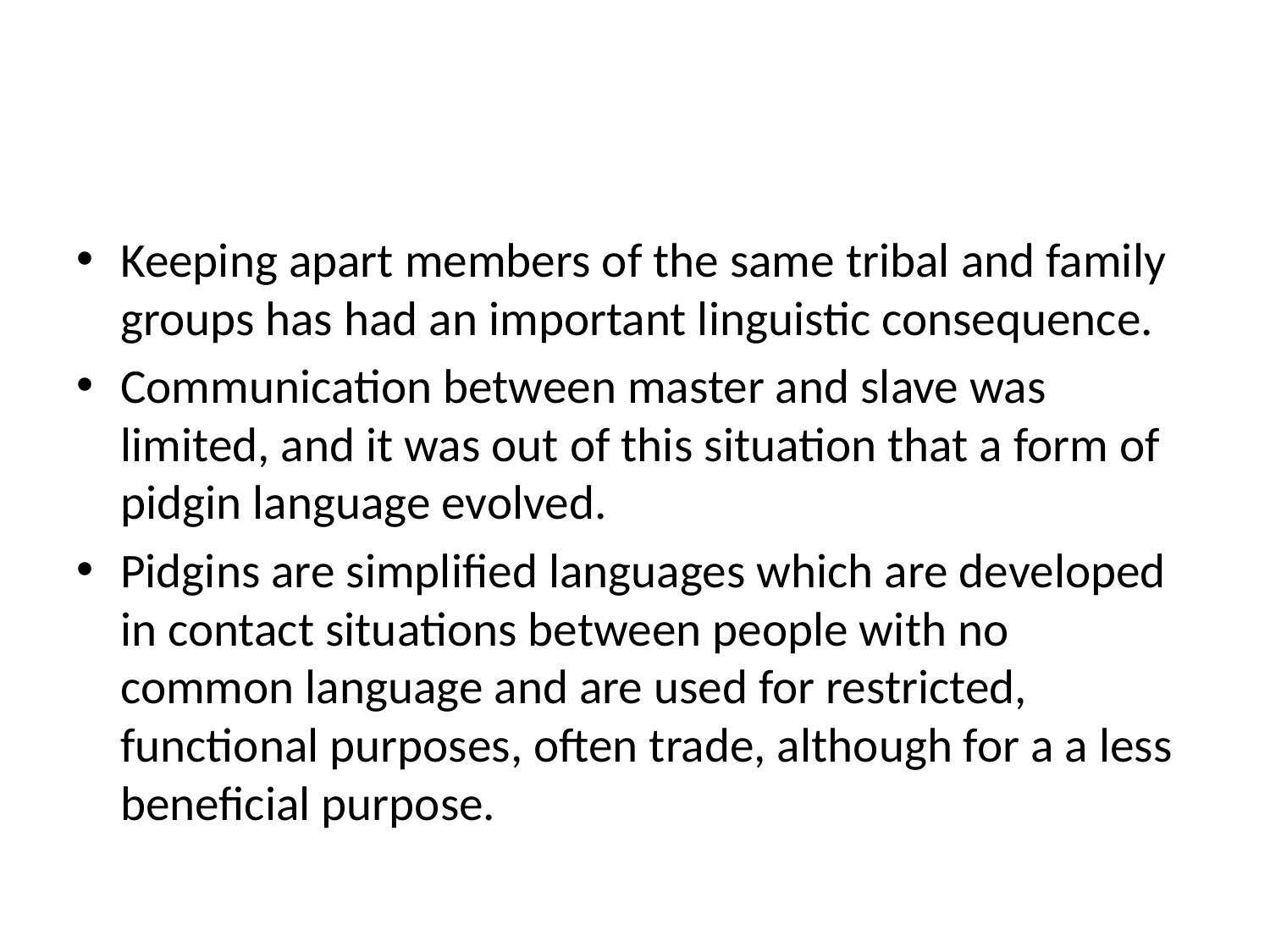

#
Keeping apart members of the same tribal and family groups has had an important linguistic consequence.
Communication between master and slave was limited, and it was out of this situation that a form of pidgin language evolved.
Pidgins are simplified languages which are developed in contact situations between people with no common language and are used for restricted, functional purposes, often trade, although for a a less beneficial purpose.